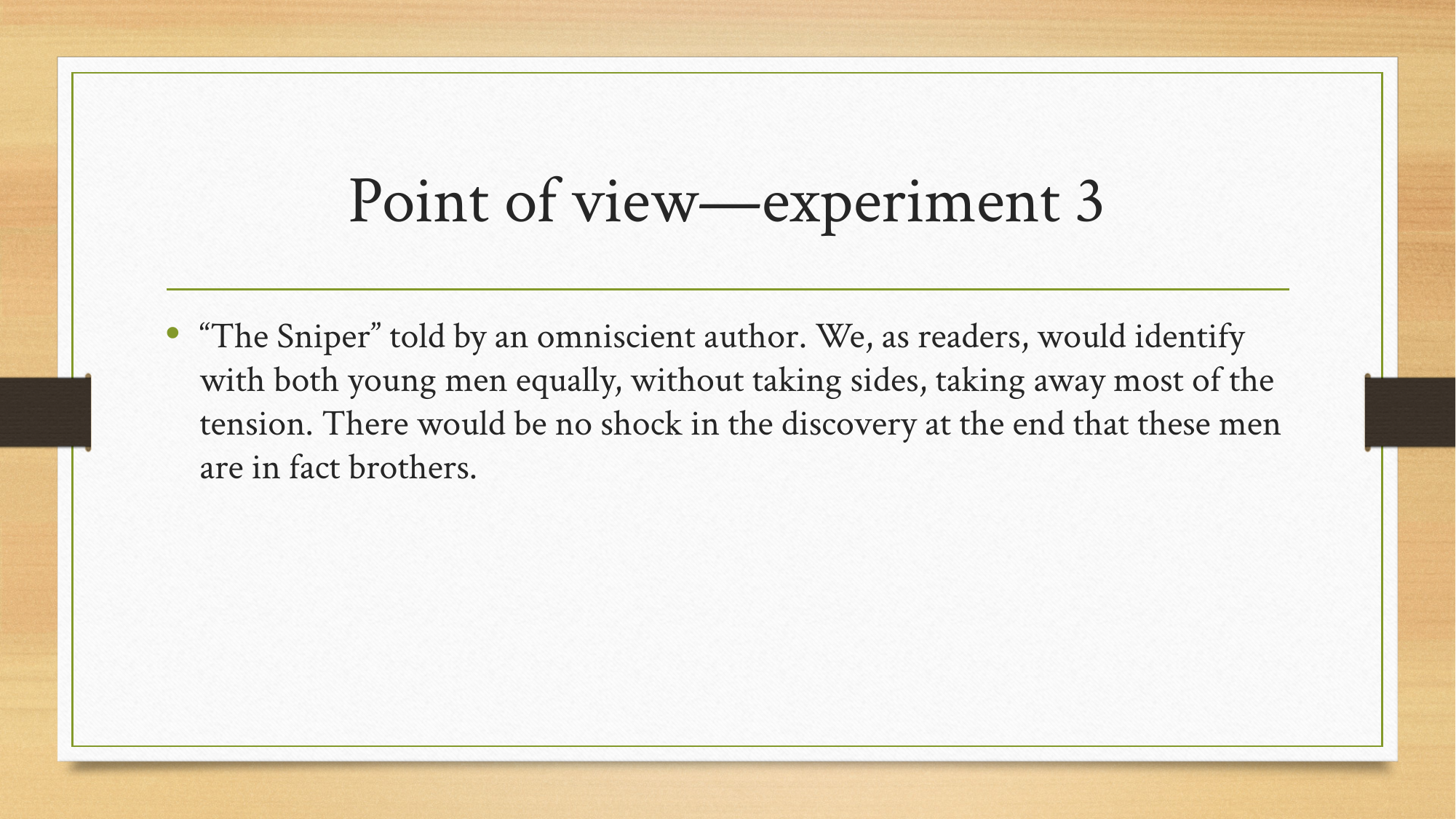

# Point of view—experiment 3
“The Sniper” told by an omniscient author. We, as readers, would identify with both young men equally, without taking sides, taking away most of the tension. There would be no shock in the discovery at the end that these men are in fact brothers.